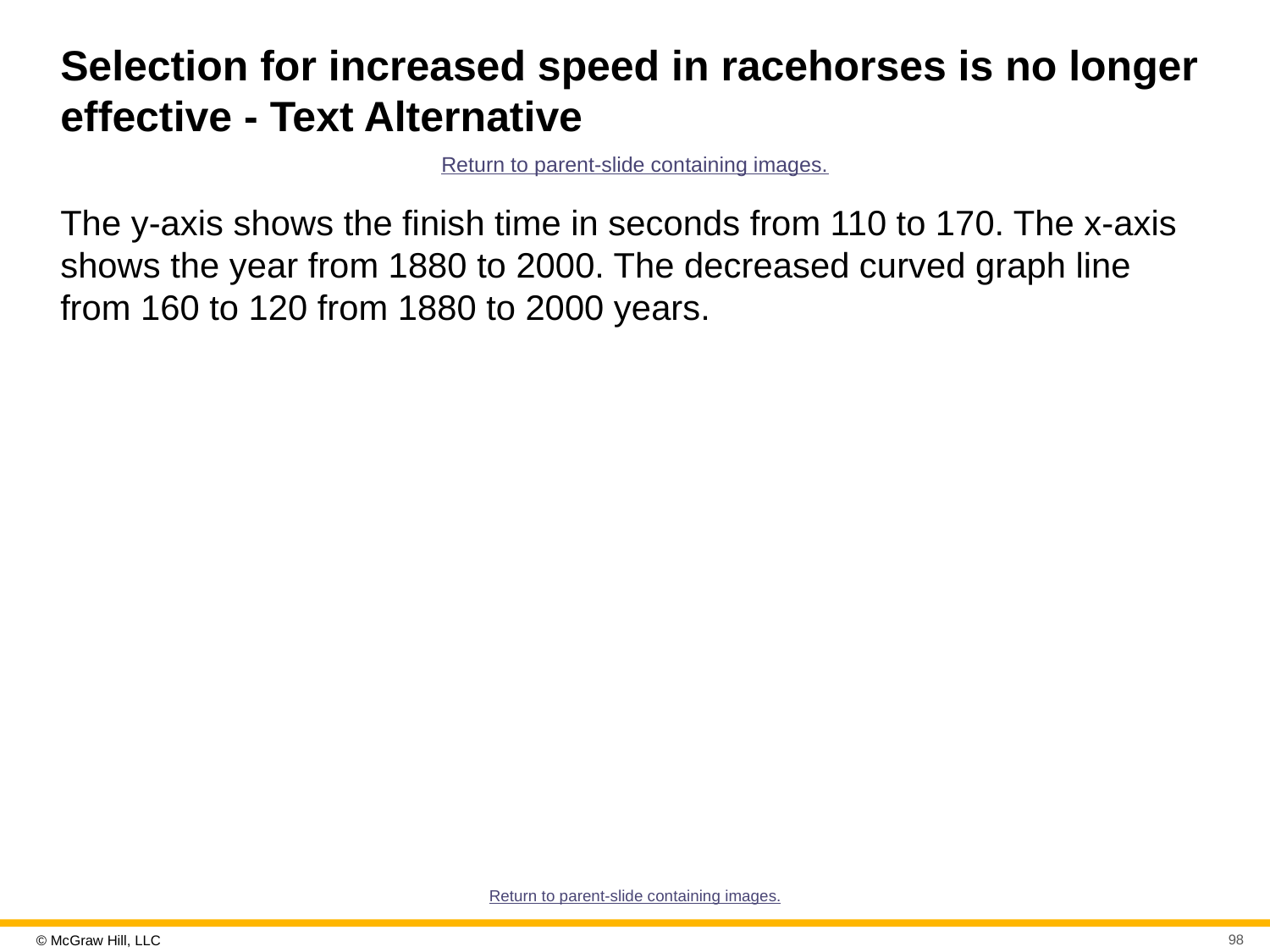

# Selection for increased speed in racehorses is no longer effective - Text Alternative
Return to parent-slide containing images.
The y-axis shows the finish time in seconds from 110 to 170. The x-axis shows the year from 1880 to 2000. The decreased curved graph line from 160 to 120 from 1880 to 2000 years.
Return to parent-slide containing images.
98